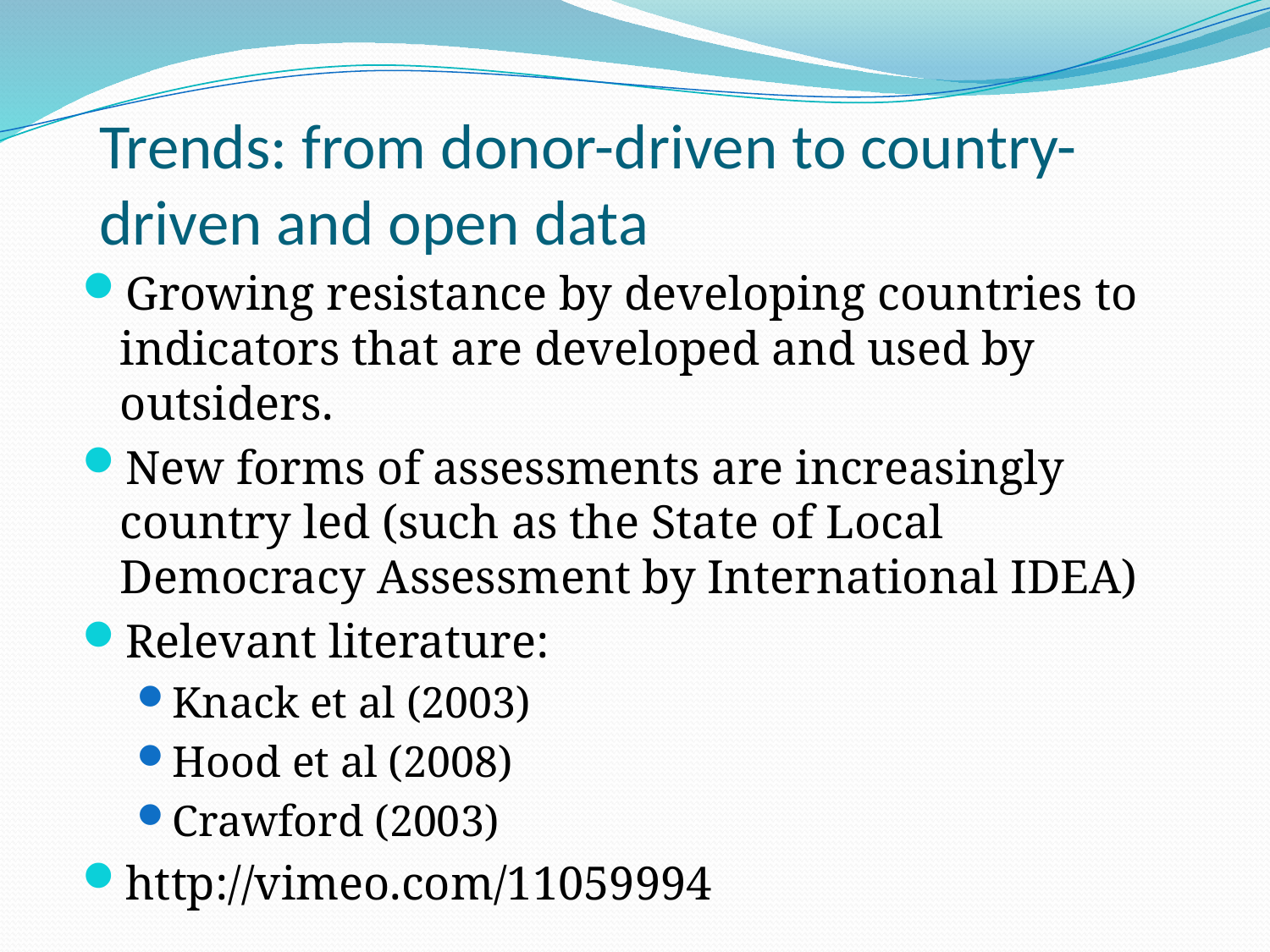

# Trends: from donor-driven to country-driven and open data
Growing resistance by developing countries to indicators that are developed and used by outsiders.
New forms of assessments are increasingly country led (such as the State of Local Democracy Assessment by International IDEA)
Relevant literature:
Knack et al (2003)
Hood et al (2008)
Crawford (2003)
http://vimeo.com/11059994